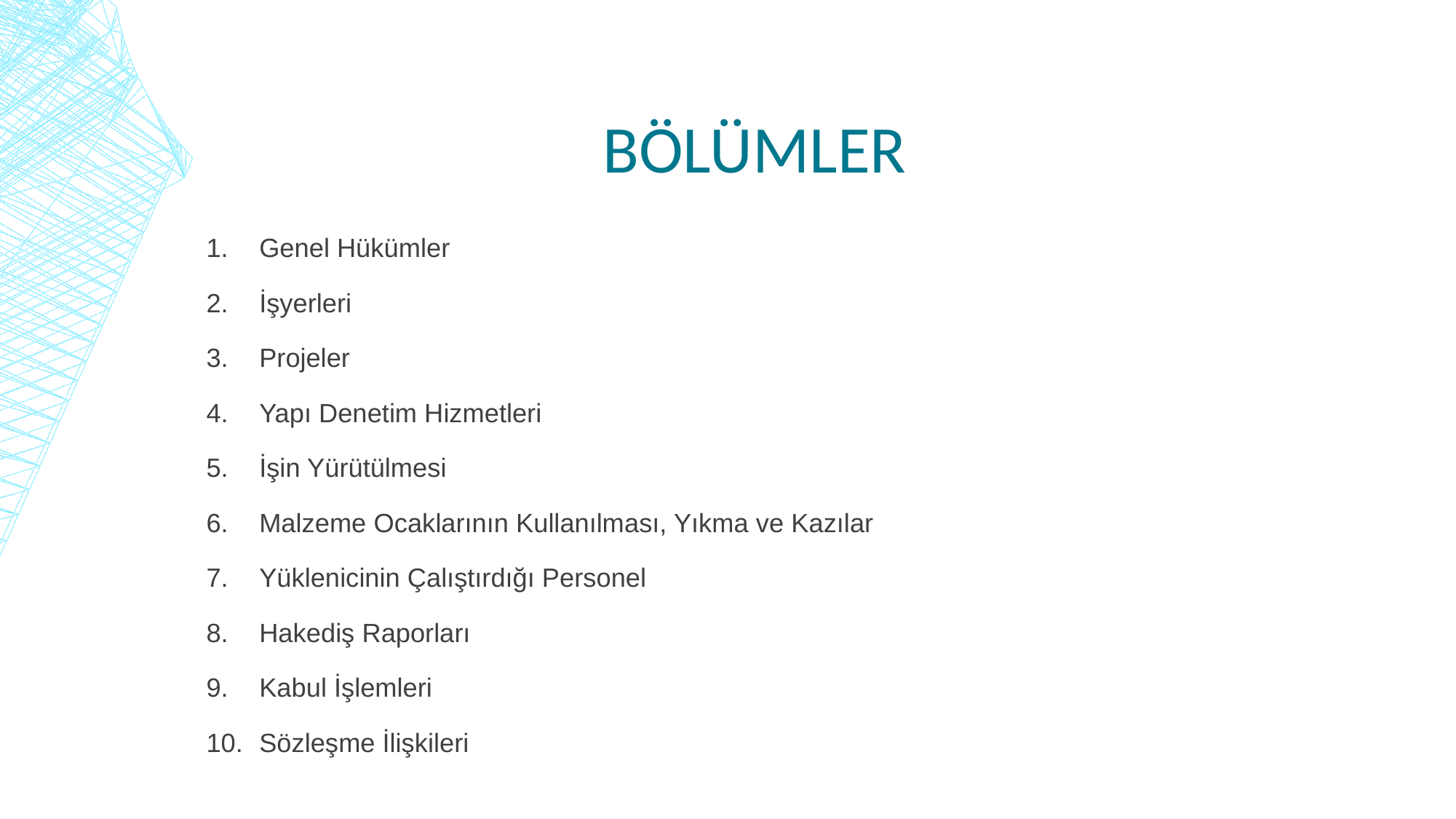

# BÖLÜMLER
Genel Hükümler
İşyerleri
Projeler
Yapı Denetim Hizmetleri
İşin Yürütülmesi
Malzeme Ocaklarının Kullanılması, Yıkma ve Kazılar
Yüklenicinin Çalıştırdığı Personel
Hakediş Raporları
Kabul İşlemleri
Sözleşme İlişkileri